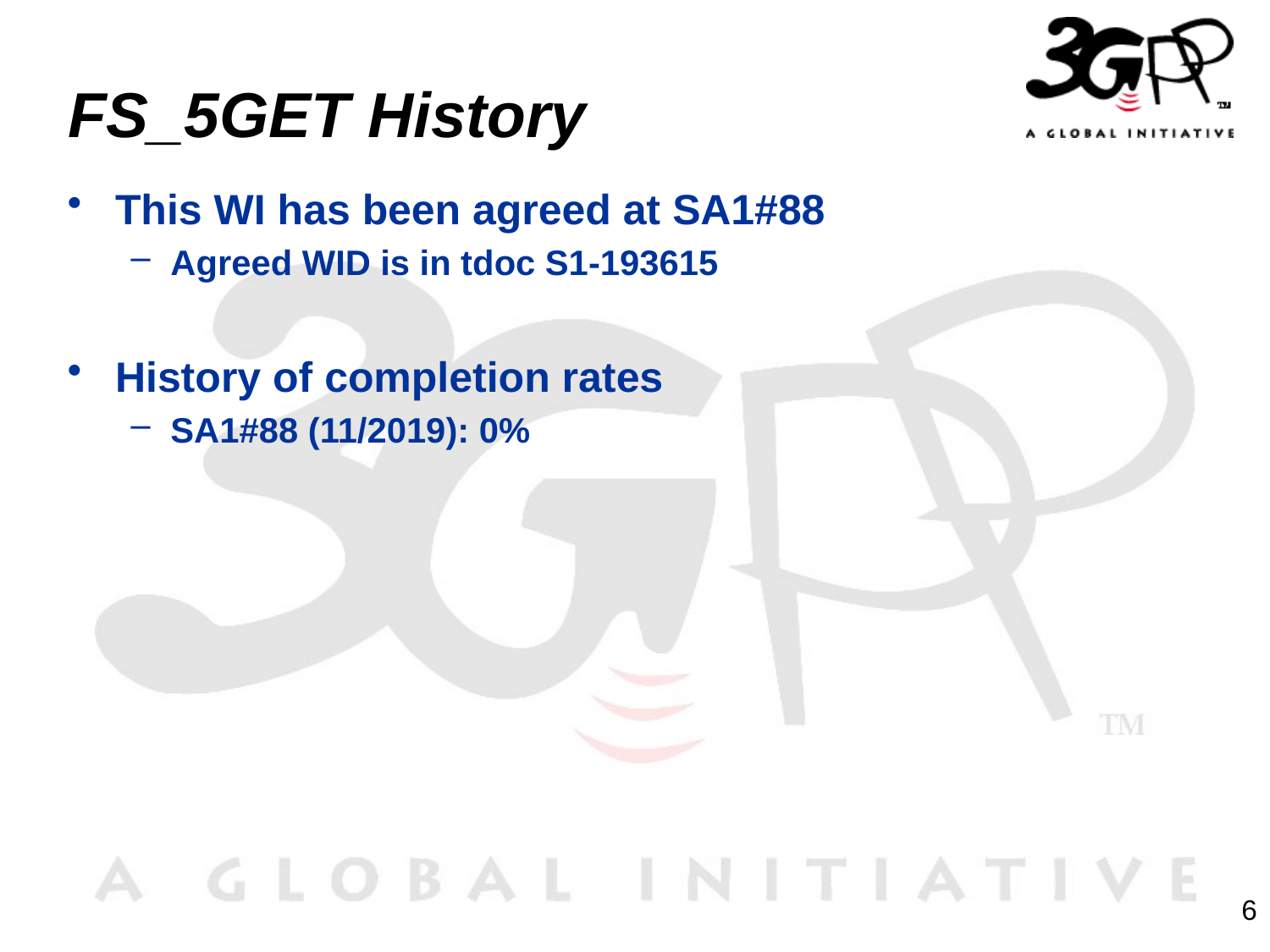

# FS_5GET History
This WI has been agreed at SA1#88
Agreed WID is in tdoc S1-193615

History of completion rates
SA1#88 (11/2019): 0%

6